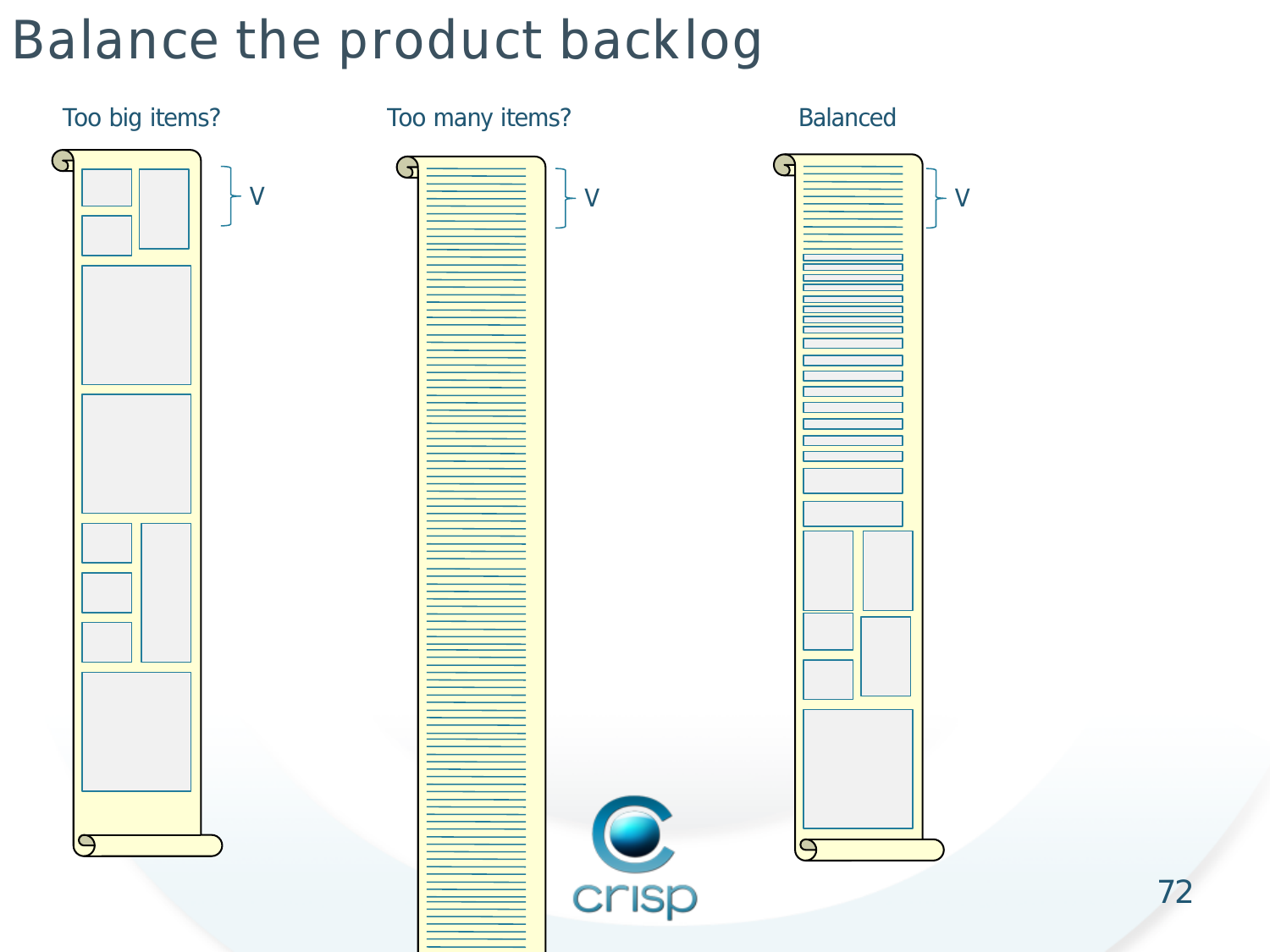

Balance the product backlog
Too big items?
Too many items?
Balanced

V
V
V